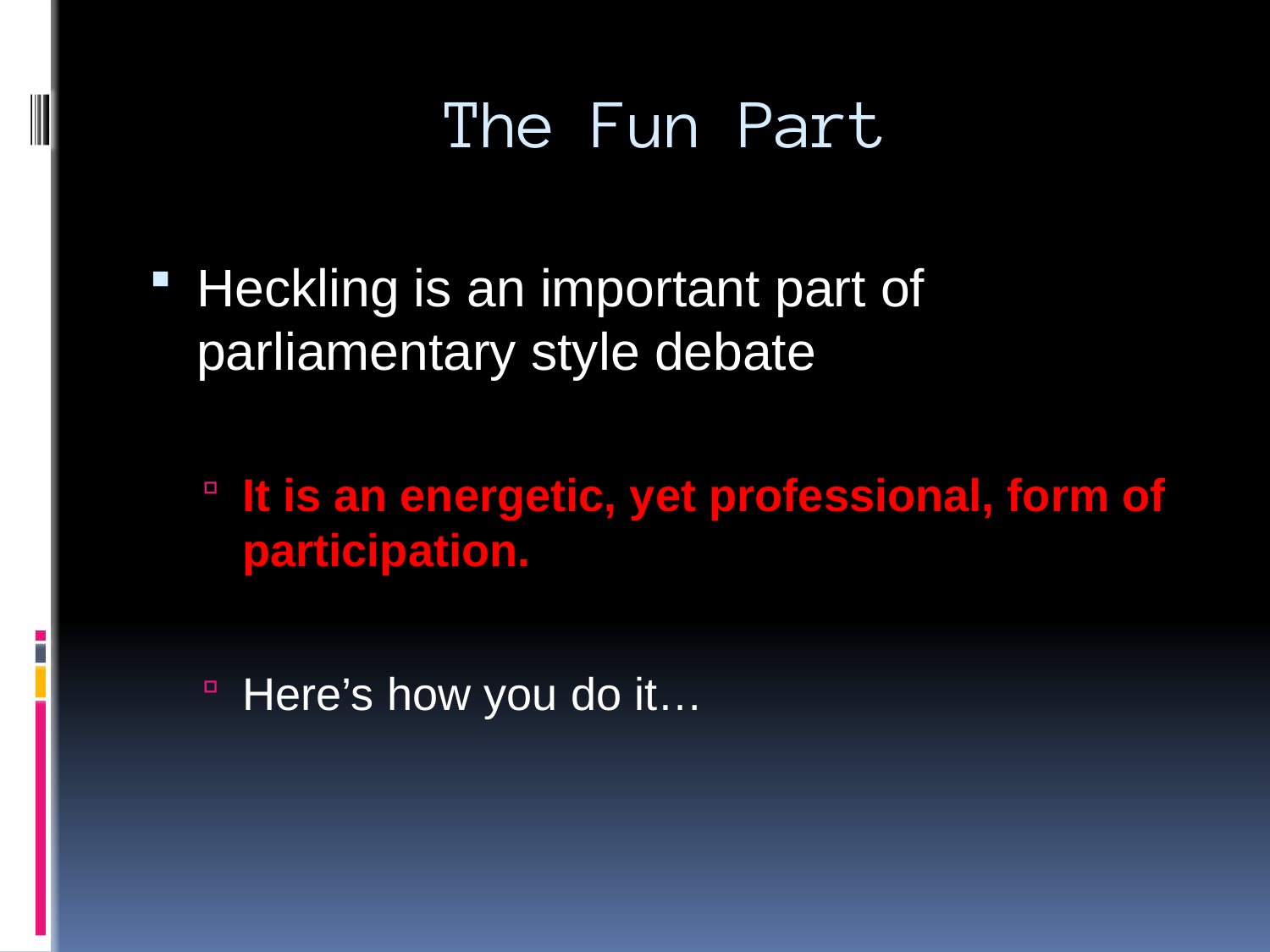

# The Fun Part
Heckling is an important part of parliamentary style debate

It is an energetic, yet professional, form of participation.

Here’s how you do it…